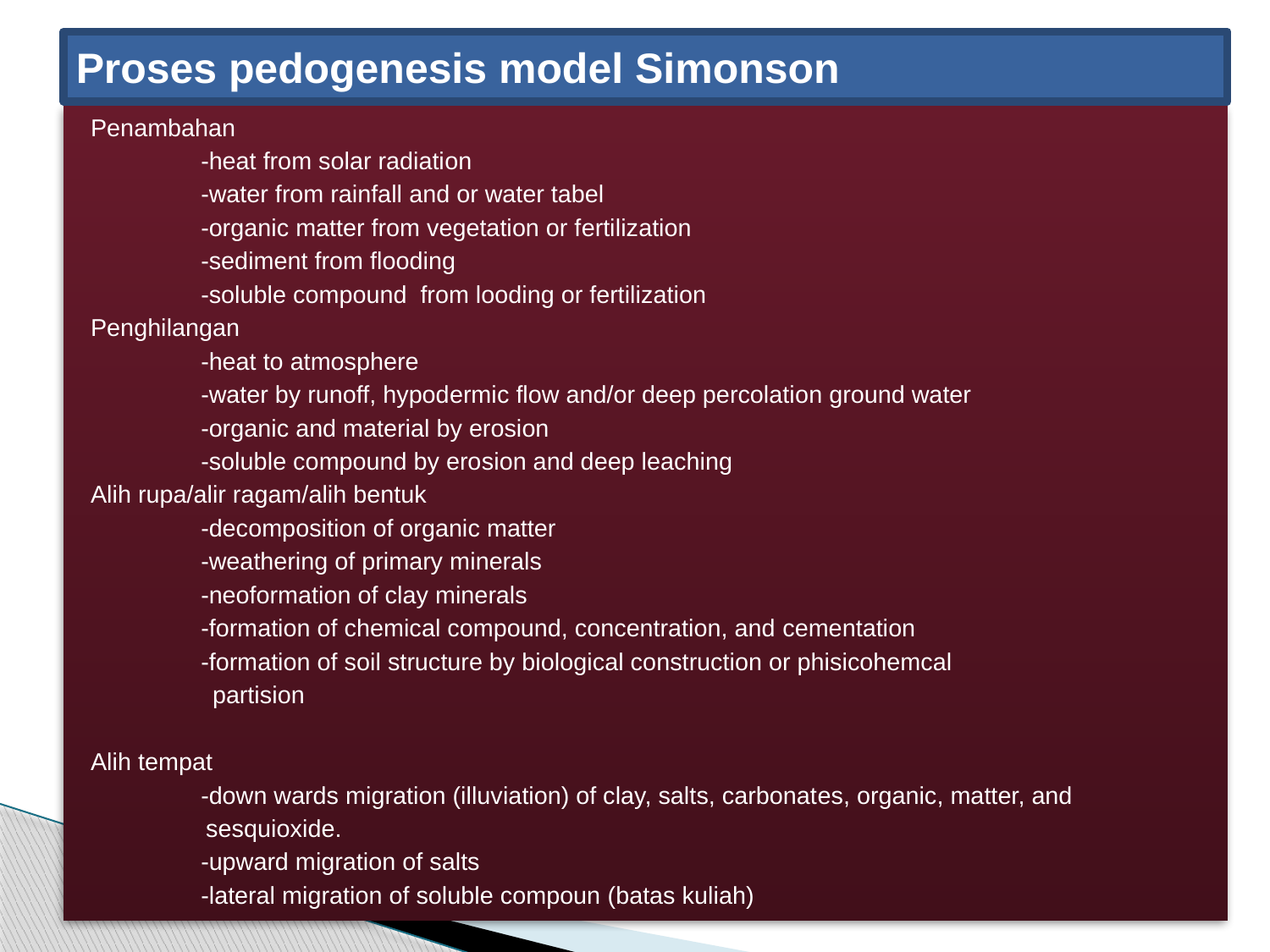

# Proses pedogenesis model Simonson
Penambahan
		-heat from solar radiation
		-water from rainfall and or water tabel
		-organic matter from vegetation or fertilization
		-sediment from flooding
		-soluble compound  from looding or fertilization
Penghilangan
		-heat to atmosphere
		-water by runoff, hypodermic flow and/or deep percolation ground water
		-organic and material by erosion
		-soluble compound by erosion and deep leaching
Alih rupa/alir ragam/alih bentuk
		-decomposition of organic matter
		-weathering of primary minerals
		-neoformation of clay minerals
		-formation of chemical compound, concentration, and cementation
		-formation of soil structure by biological construction or phisicohemcal
                  partision

Alih tempat
		-down wards migration (illuviation) of clay, salts, carbonates, organic, matter, and
                 sesquioxide.
		-upward migration of salts
		-lateral migration of soluble compoun (batas kuliah)